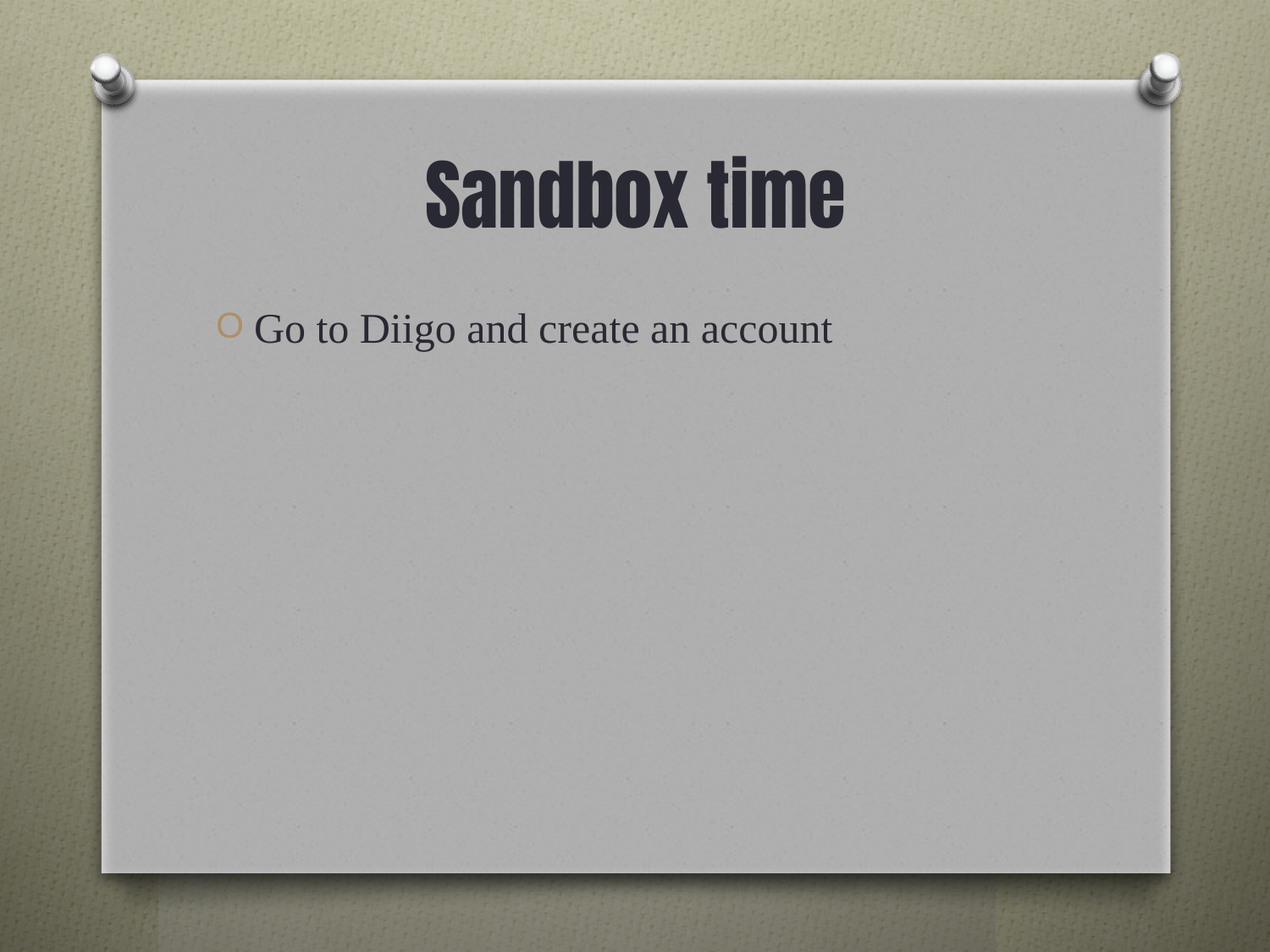

# Sandbox time
Go to Diigo and create an account